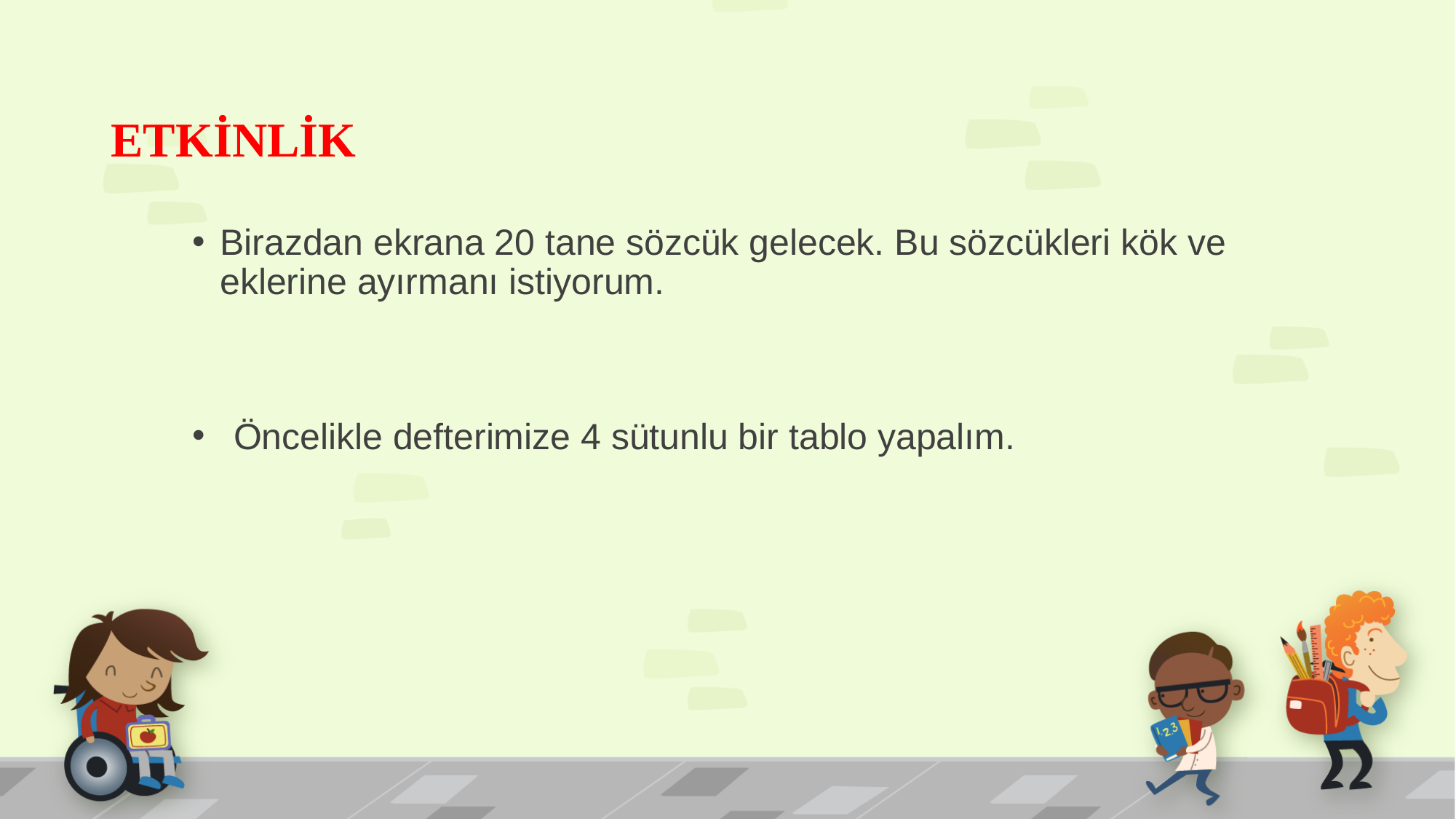

# ETKİNLİK
Birazdan ekrana 20 tane sözcük gelecek. Bu sözcükleri kök ve eklerine ayırmanı istiyorum.

Öncelikle defterimize 4 sütunlu bir tablo yapalım.